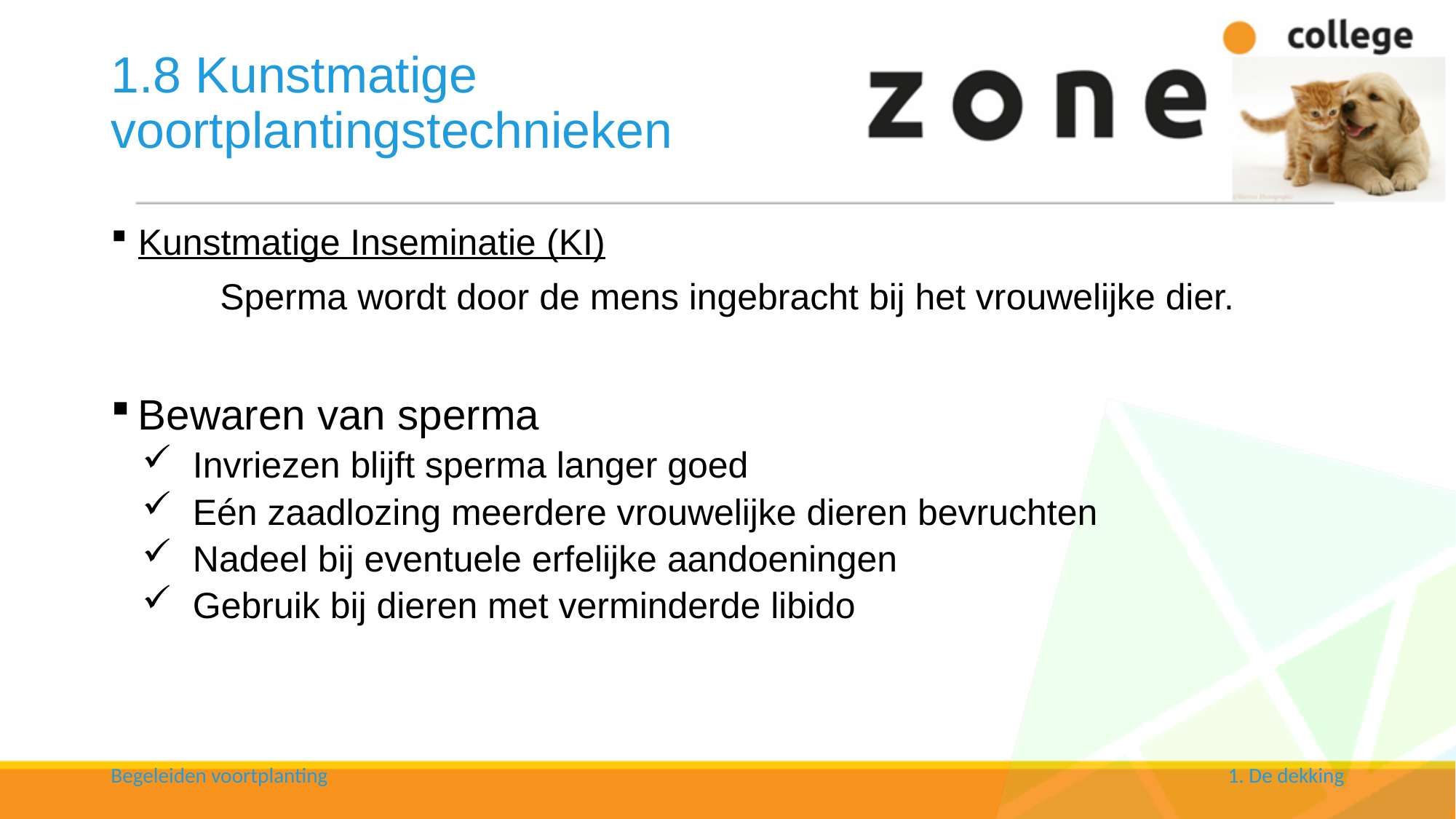

# 1.8 Kunstmatige voortplantingstechnieken
Kunstmatige Inseminatie (KI)
	Sperma wordt door de mens ingebracht bij het vrouwelijke dier.

Bewaren van sperma
Invriezen blijft sperma langer goed
Eén zaadlozing meerdere vrouwelijke dieren bevruchten
Nadeel bij eventuele erfelijke aandoeningen
Gebruik bij dieren met verminderde libido

Begeleiden voortplanting
1. De dekking